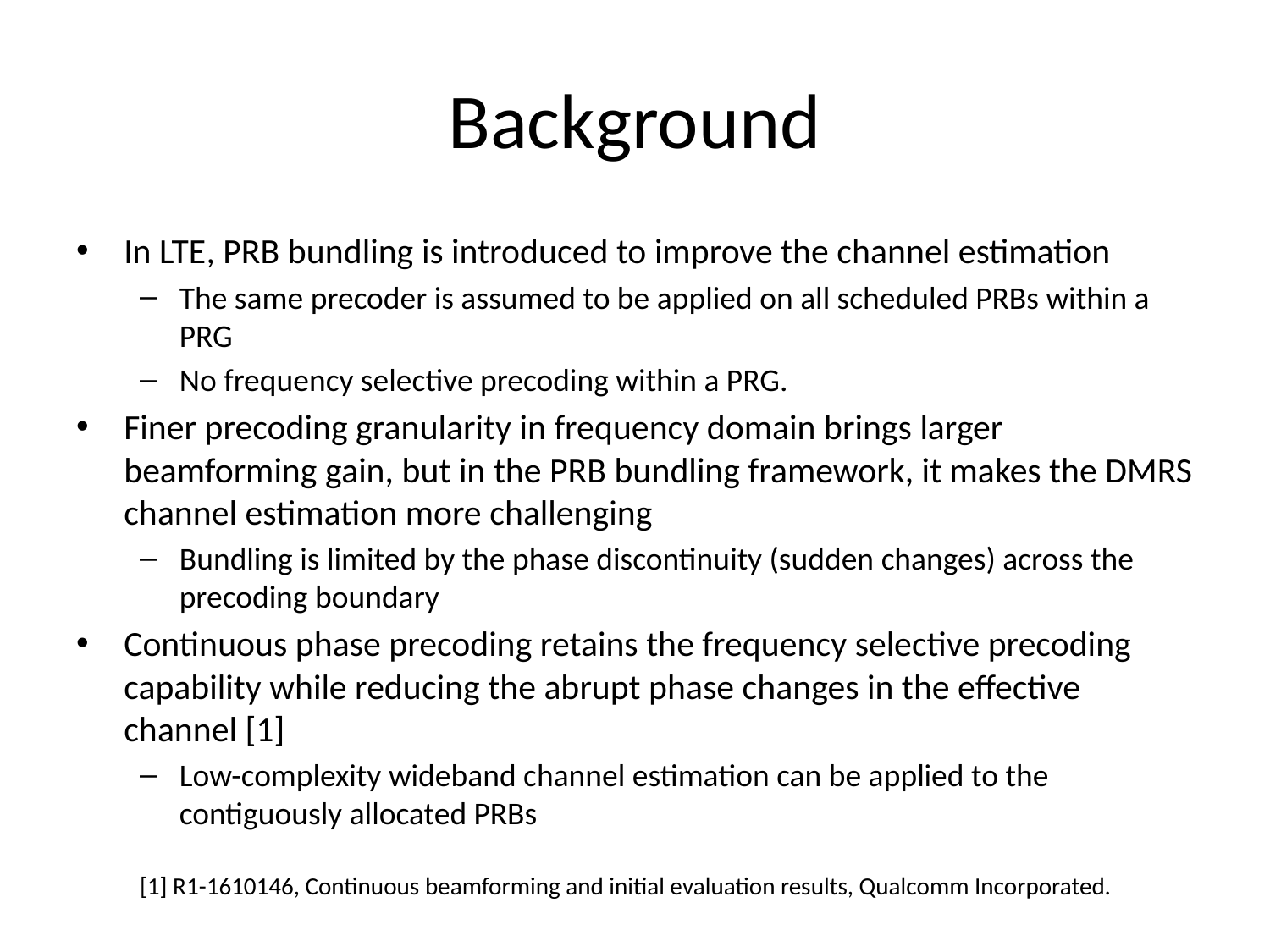

# Background
In LTE, PRB bundling is introduced to improve the channel estimation
The same precoder is assumed to be applied on all scheduled PRBs within a PRG
No frequency selective precoding within a PRG.
Finer precoding granularity in frequency domain brings larger beamforming gain, but in the PRB bundling framework, it makes the DMRS channel estimation more challenging
Bundling is limited by the phase discontinuity (sudden changes) across the precoding boundary
Continuous phase precoding retains the frequency selective precoding capability while reducing the abrupt phase changes in the effective channel [1]
Low-complexity wideband channel estimation can be applied to the contiguously allocated PRBs

[1] R1-1610146, Continuous beamforming and initial evaluation results, Qualcomm Incorporated.